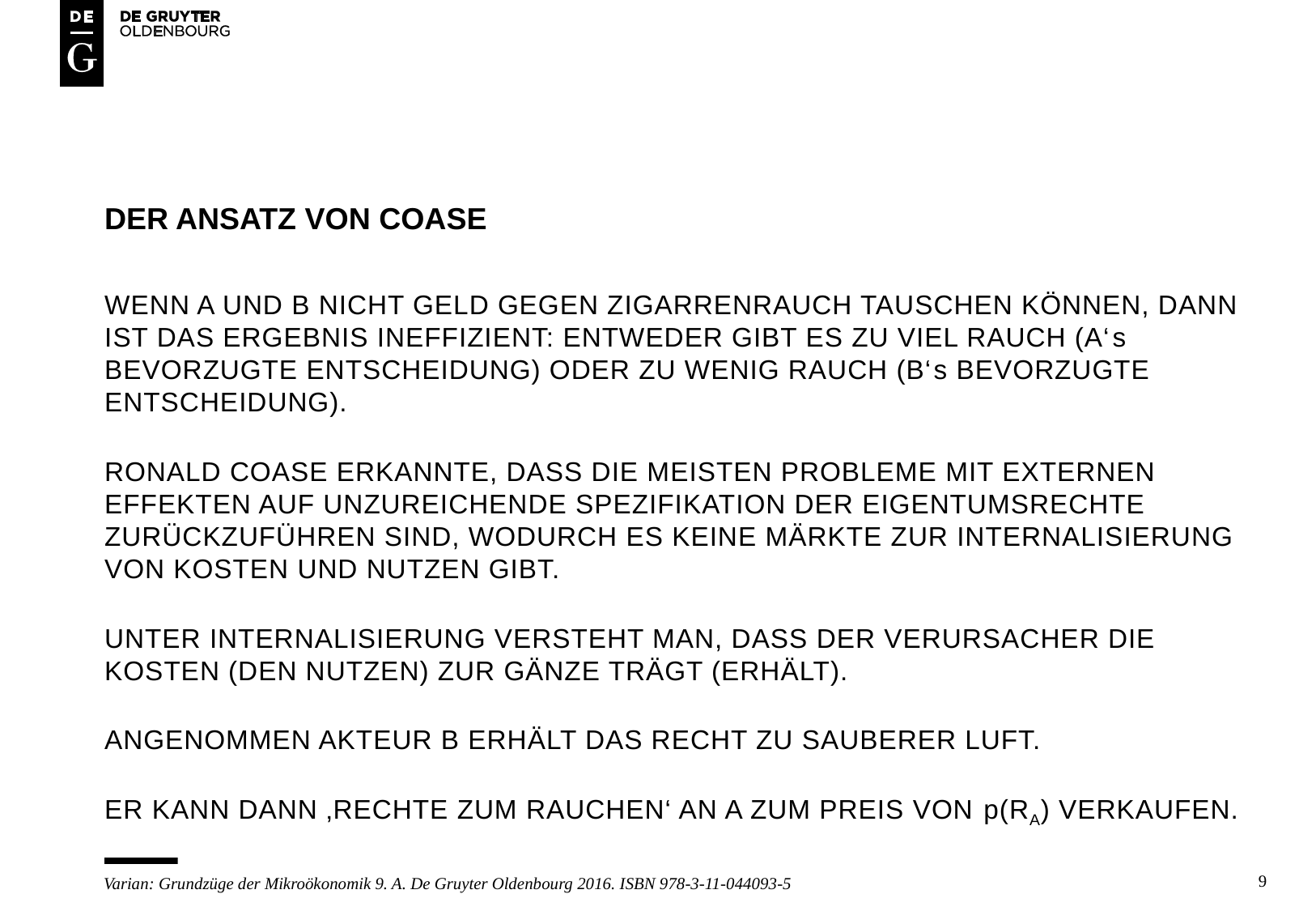

# Der ansatz von Coase
Wenn a und b nicht geld gegen zigarrenrauch tauschen können, dann ist das ergebnis ineffizient: entweder gibt es zu viel rauch (a‘s bevorzugte entscheidung) oder zu wenig rauch (b‘s bevorzugte entscheidung).
Ronald coase erkannte, dass die meisten probleme mit externen effekten auf unzureichende spezifikation der eigentumsrechte zurückzuführen sind, wodurch es keine märkte zur internalisierung von kosten und nutzen gibt.
Unter internalisierung versteht man, dass der verursacher die kosten (den nutzen) zur gänze trägt (erhält).
Angenommen akteur b erhält das recht zu sauberer luft.
Er kann dann ‚rechte zum rauchen‘ an a zum preis von p(Ra) verkaufen.
9
Varian: Grundzüge der Mikroökonomik 9. A. De Gruyter Oldenbourg 2016. ISBN 978-3-11-044093-5